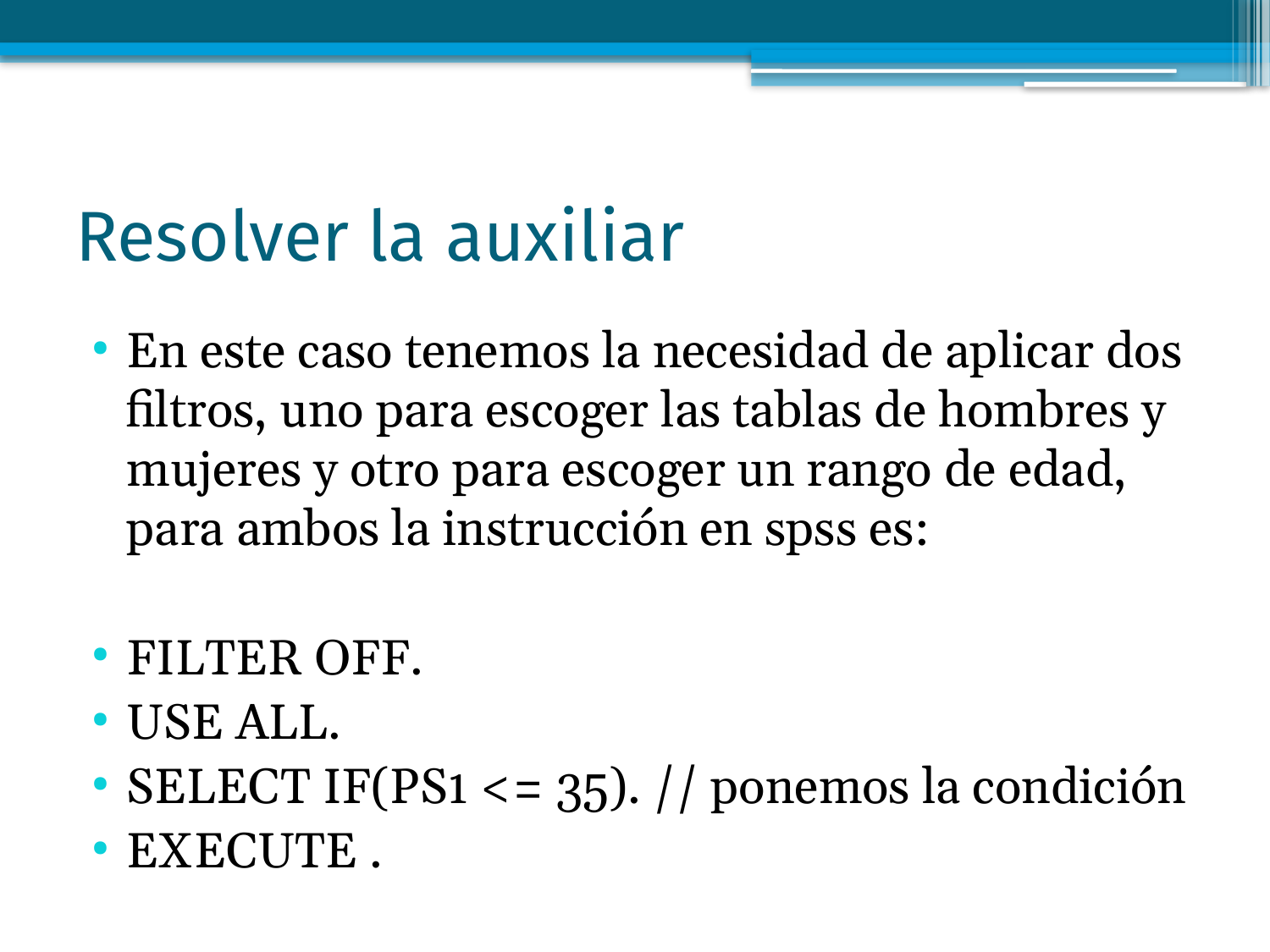

# Resolver la auxiliar
En este caso tenemos la necesidad de aplicar dos filtros, uno para escoger las tablas de hombres y mujeres y otro para escoger un rango de edad, para ambos la instrucción en spss es:

FILTER OFF.
USE ALL.
SELECT IF(PS1 <= 35). // ponemos la condición
EXECUTE .